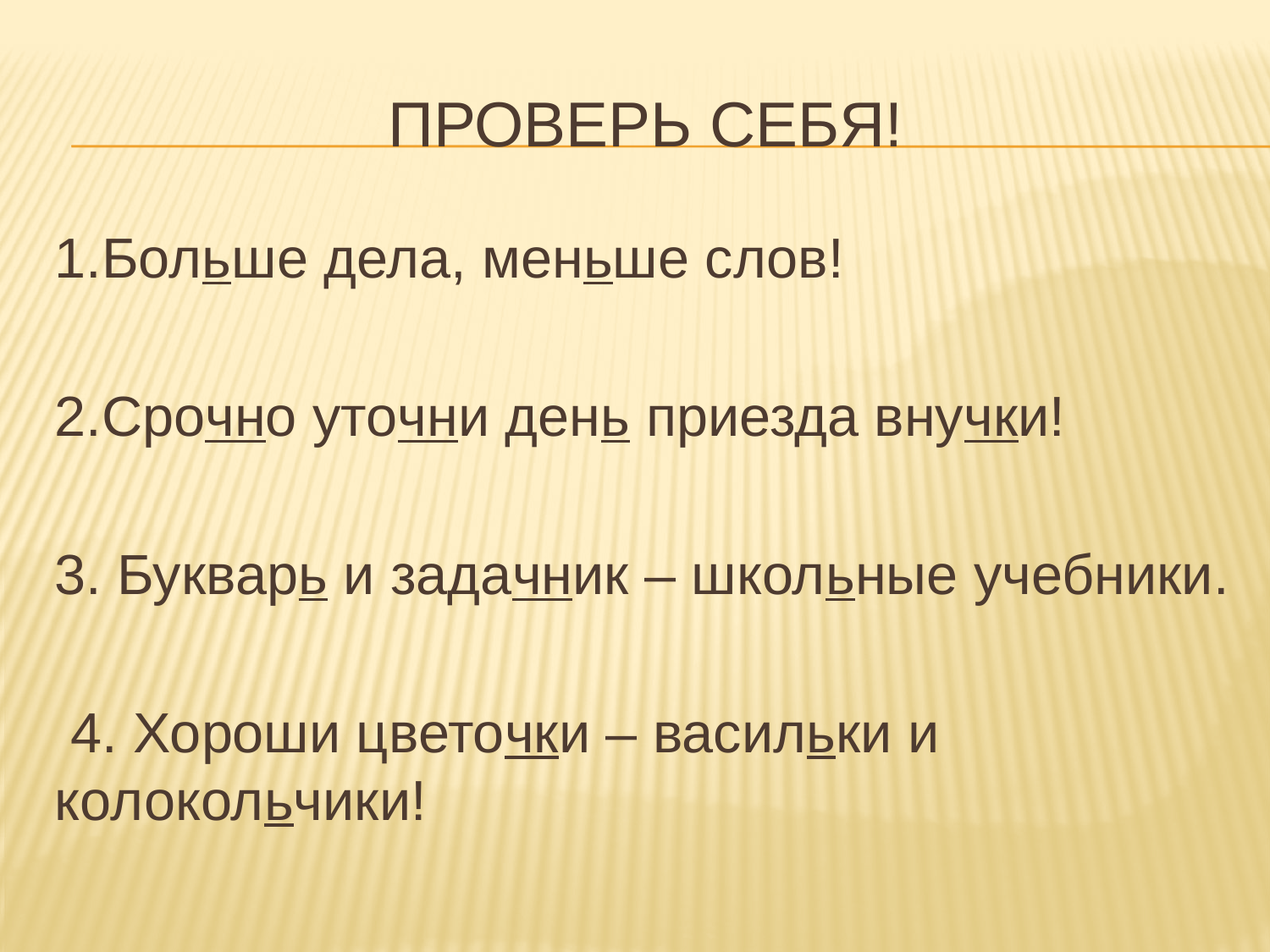

# ПРОВЕРЬ СЕБЯ!
1.Больше дела, меньше слов!

2.Срочно уточни день приезда внучки!

3. Букварь и задачник – школьные учебники.

 4. Хороши цветочки – васильки и колокольчики!